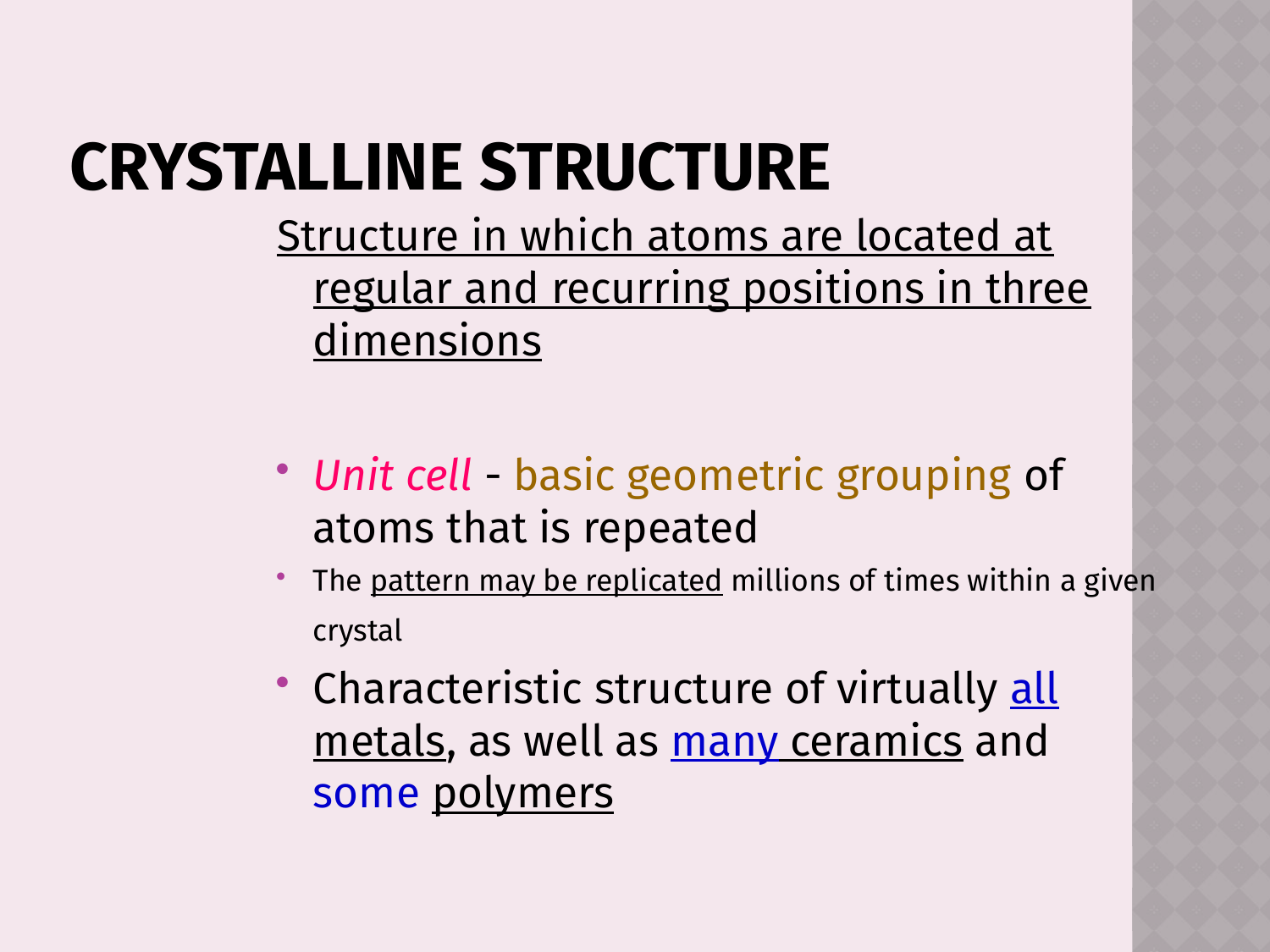

# Crystalline Structure
Structure in which atoms are located at regular and recurring positions in three dimensions

Unit cell - basic geometric grouping of atoms that is repeated
The pattern may be replicated millions of times within a given crystal
Characteristic structure of virtually all metals, as well as many ceramics and some polymers